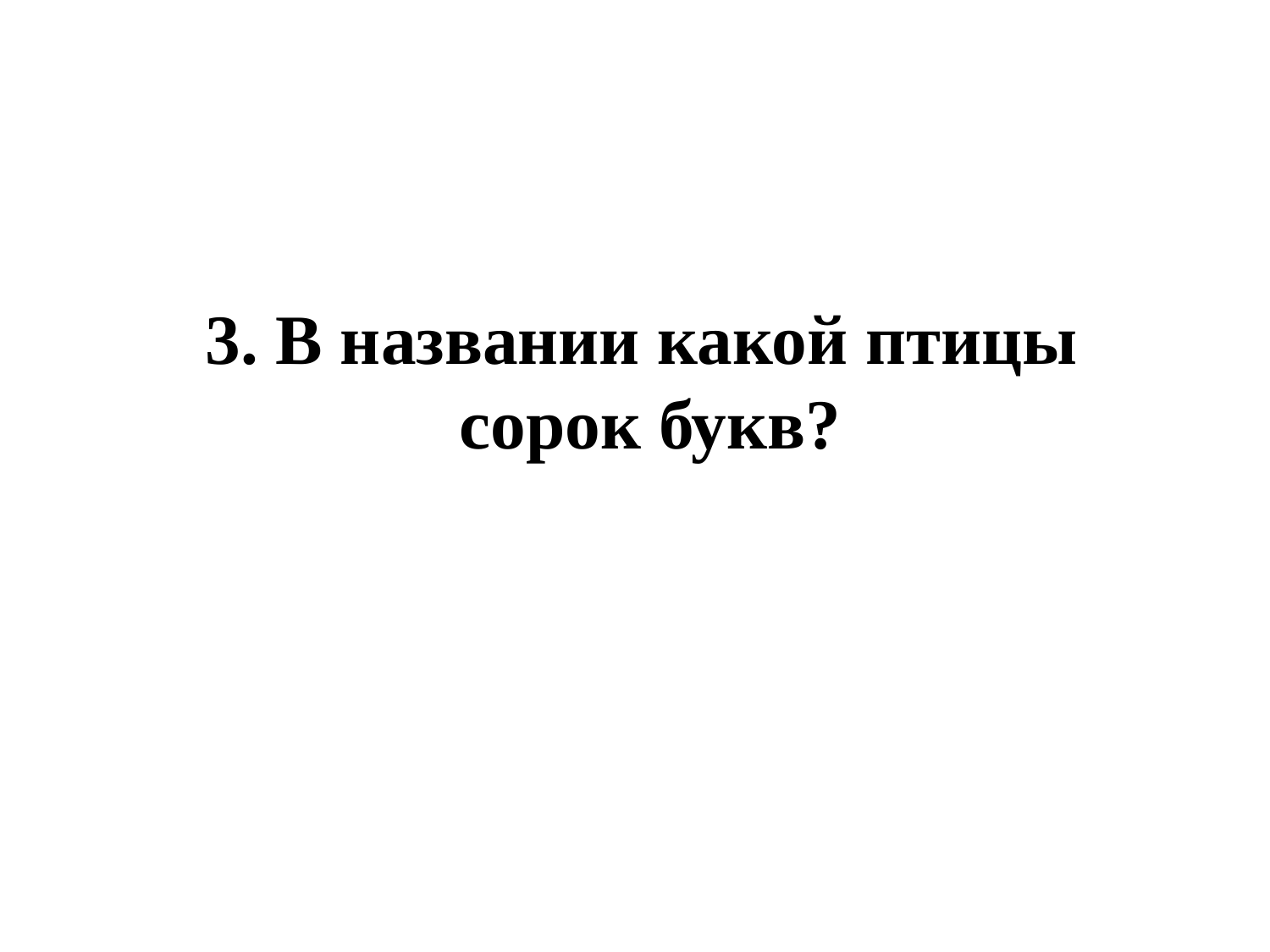

3. В названии какой птицы
сорок букв?